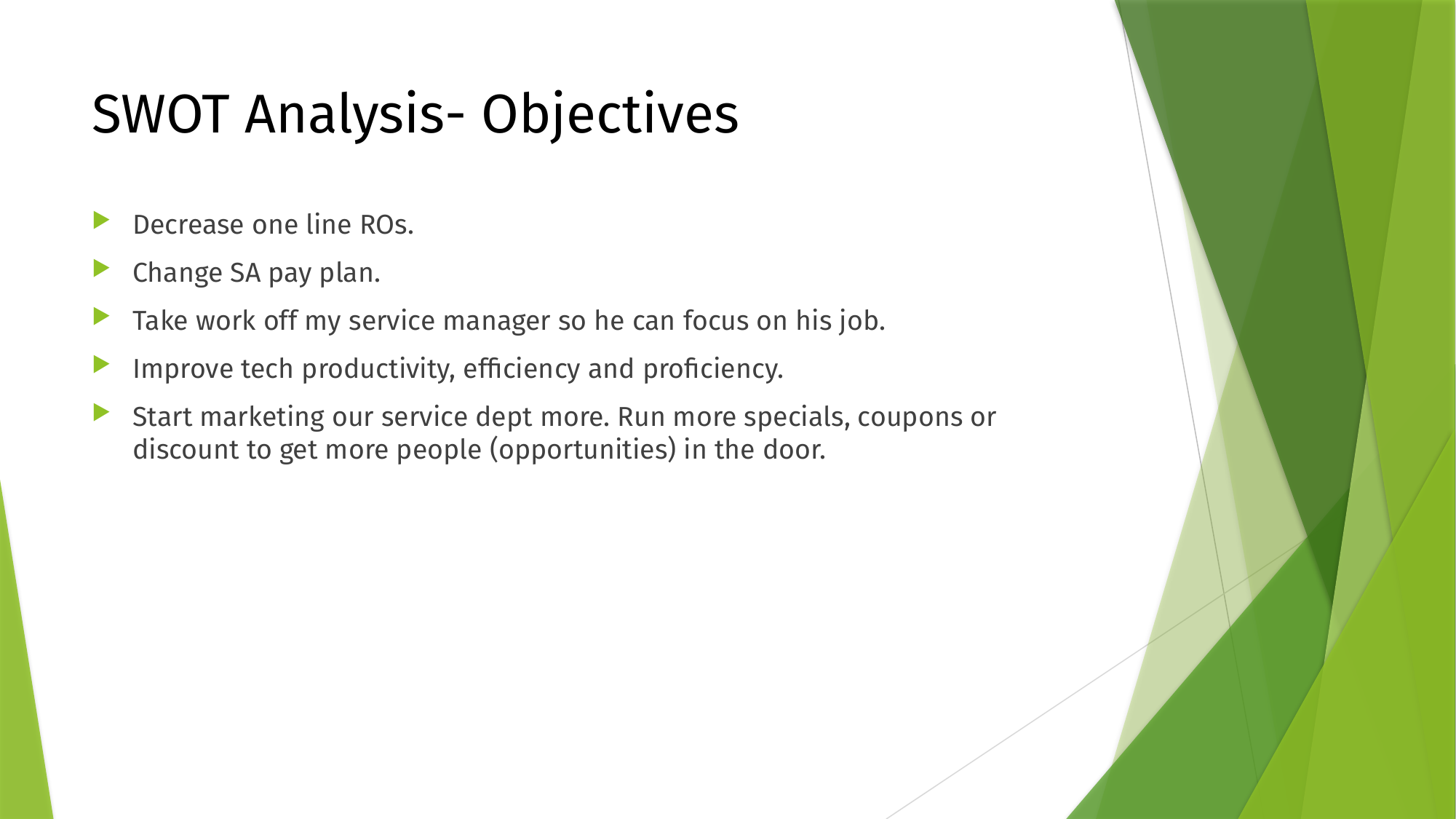

# SWOT Analysis- Objectives
Decrease one line ROs.
Change SA pay plan.
Take work off my service manager so he can focus on his job.
Improve tech productivity, efficiency and proficiency.
Start marketing our service dept more. Run more specials, coupons or discount to get more people (opportunities) in the door.